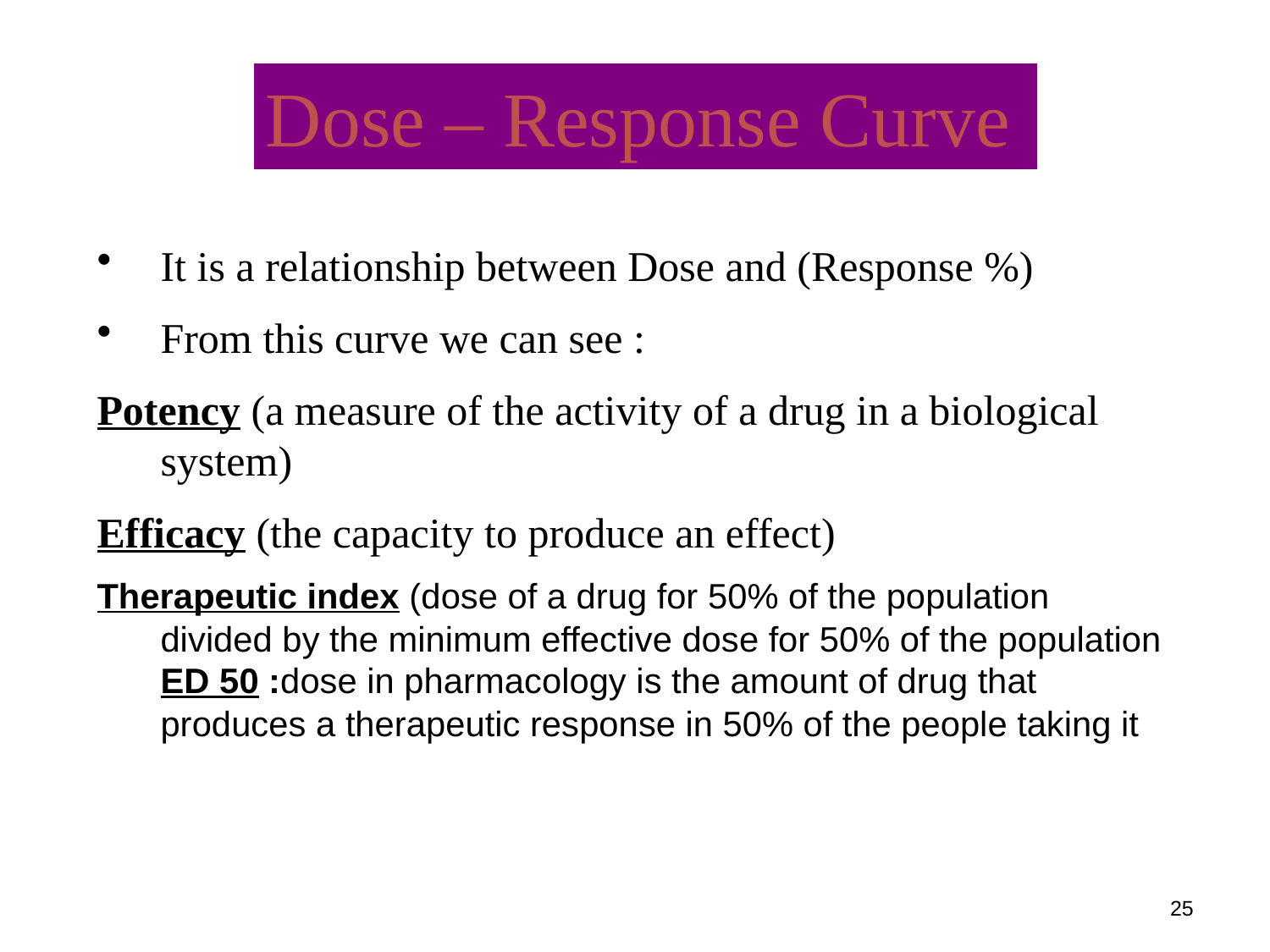

Dose – Response Curve
It is a relationship between Dose and (Response %)
From this curve we can see :
Potency (a measure of the activity of a drug in a biological system)
Efficacy (the capacity to produce an effect)
Therapeutic index (dose of a drug for 50% of the population divided by the minimum effective dose for 50% of the population ED 50 :dose in pharmacology is the amount of drug that produces a therapeutic response in 50% of the people taking it

25